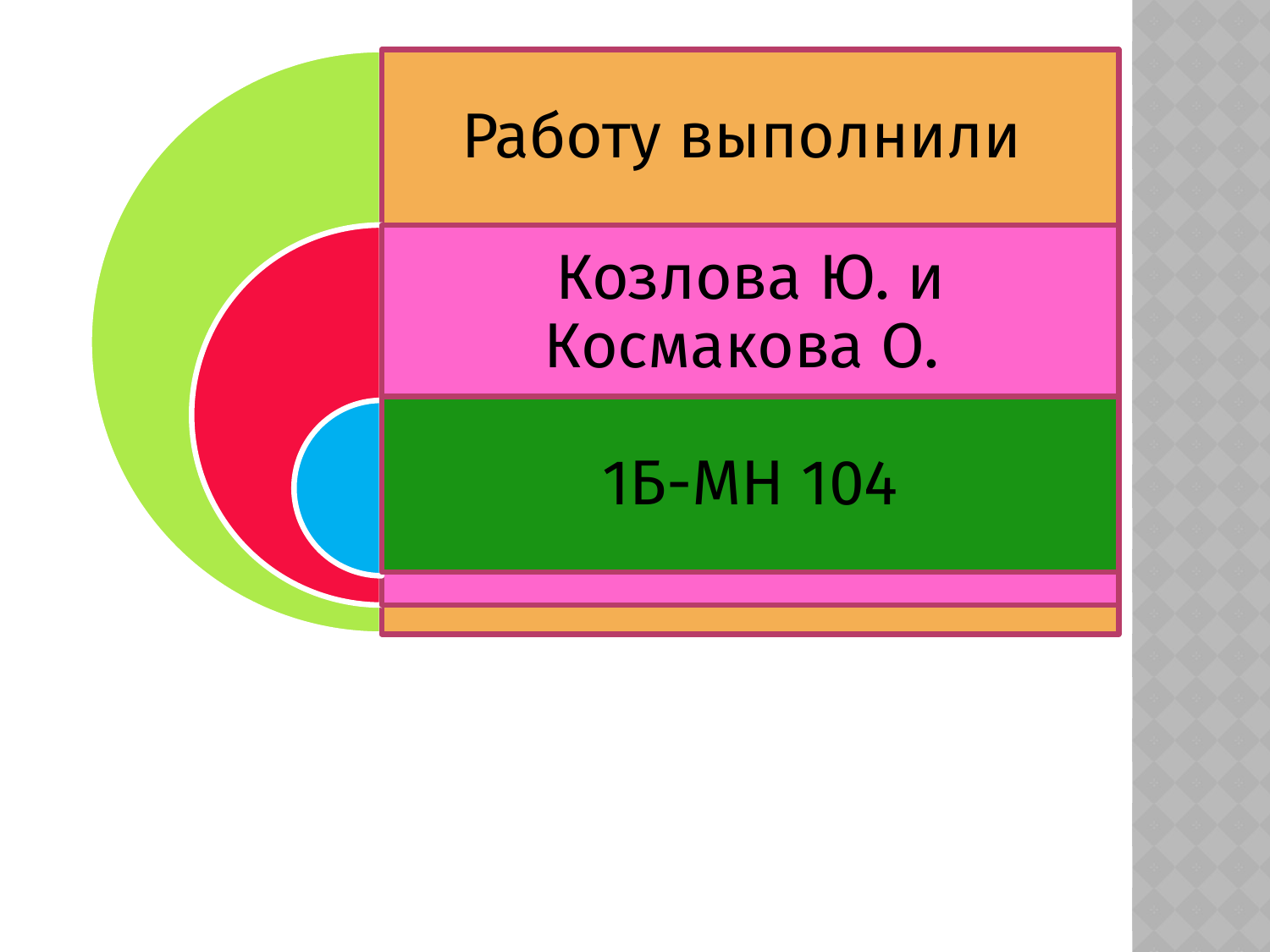

Работу выполнили
Козлова Ю. и Космакова О.
1Б-МН 104